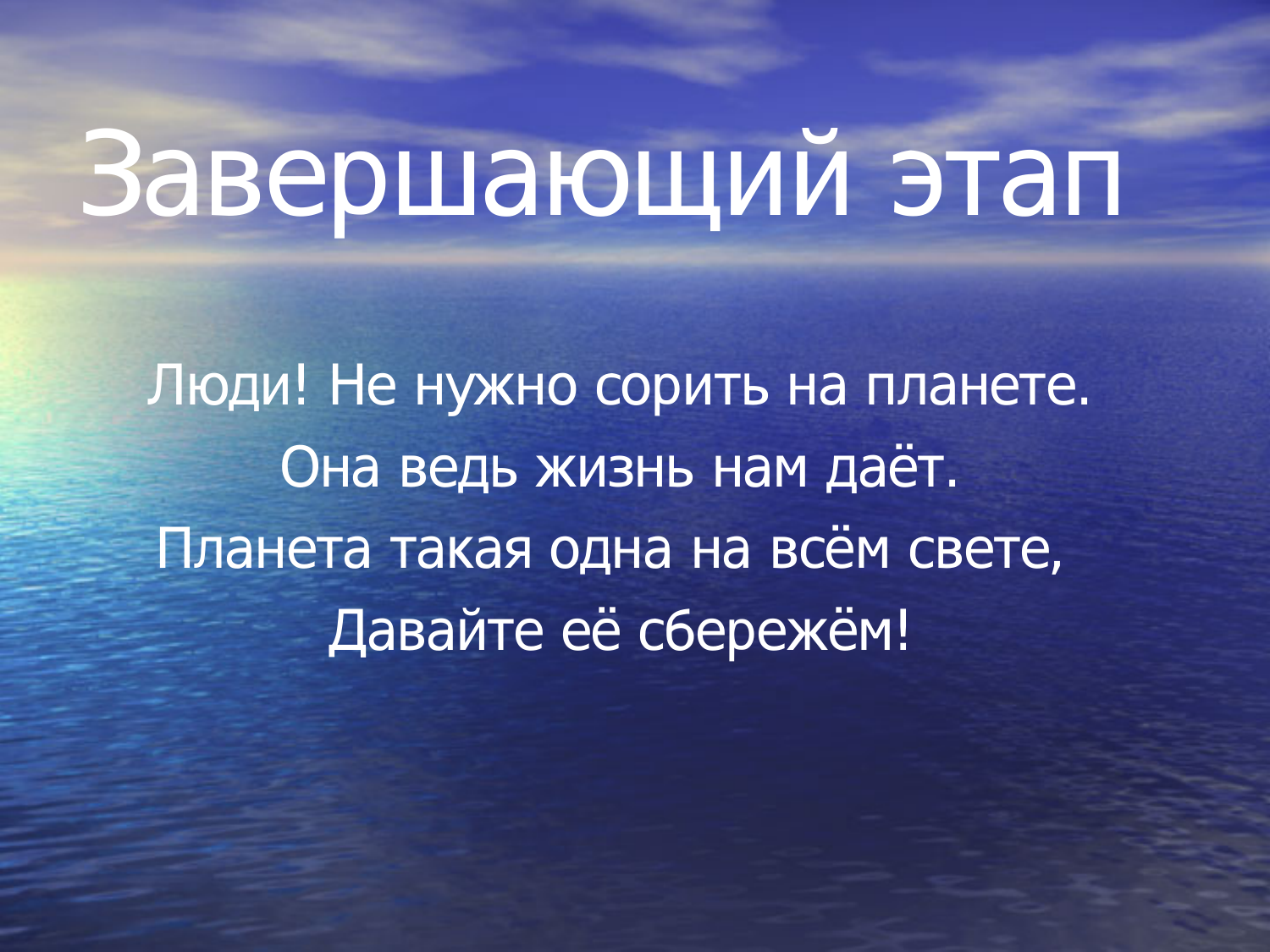

Люди! Не нужно сорить на планете.
Она ведь жизнь нам даёт.
Планета такая одна на всём свете,
Давайте её сбережём!

Завершающий этап